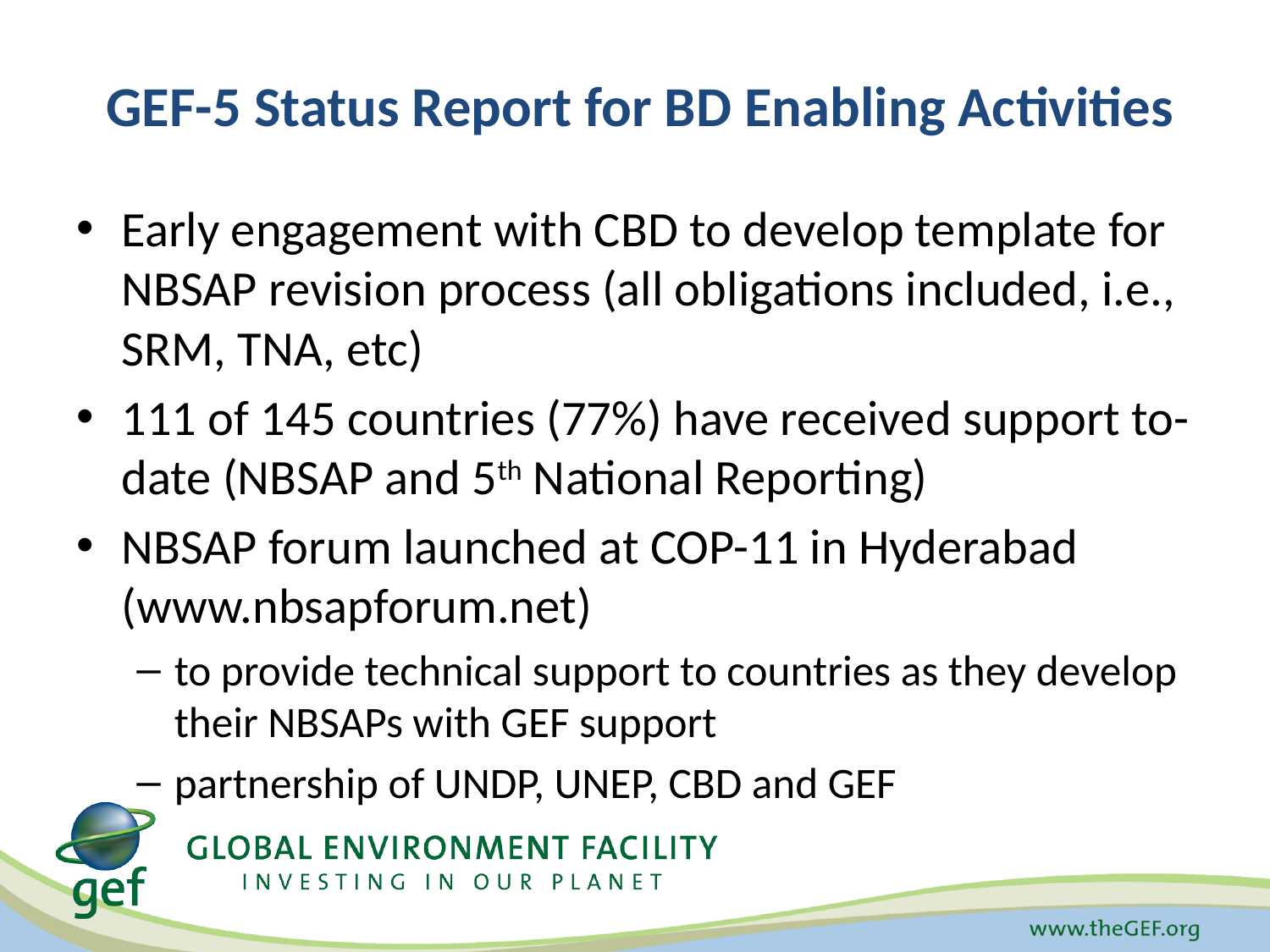

# GEF-5 Status Report for BD Enabling Activities
Early engagement with CBD to develop template for NBSAP revision process (all obligations included, i.e., SRM, TNA, etc)
111 of 145 countries (77%) have received support to-date (NBSAP and 5th National Reporting)
NBSAP forum launched at COP-11 in Hyderabad (www.nbsapforum.net)
to provide technical support to countries as they develop their NBSAPs with GEF support
partnership of UNDP, UNEP, CBD and GEF